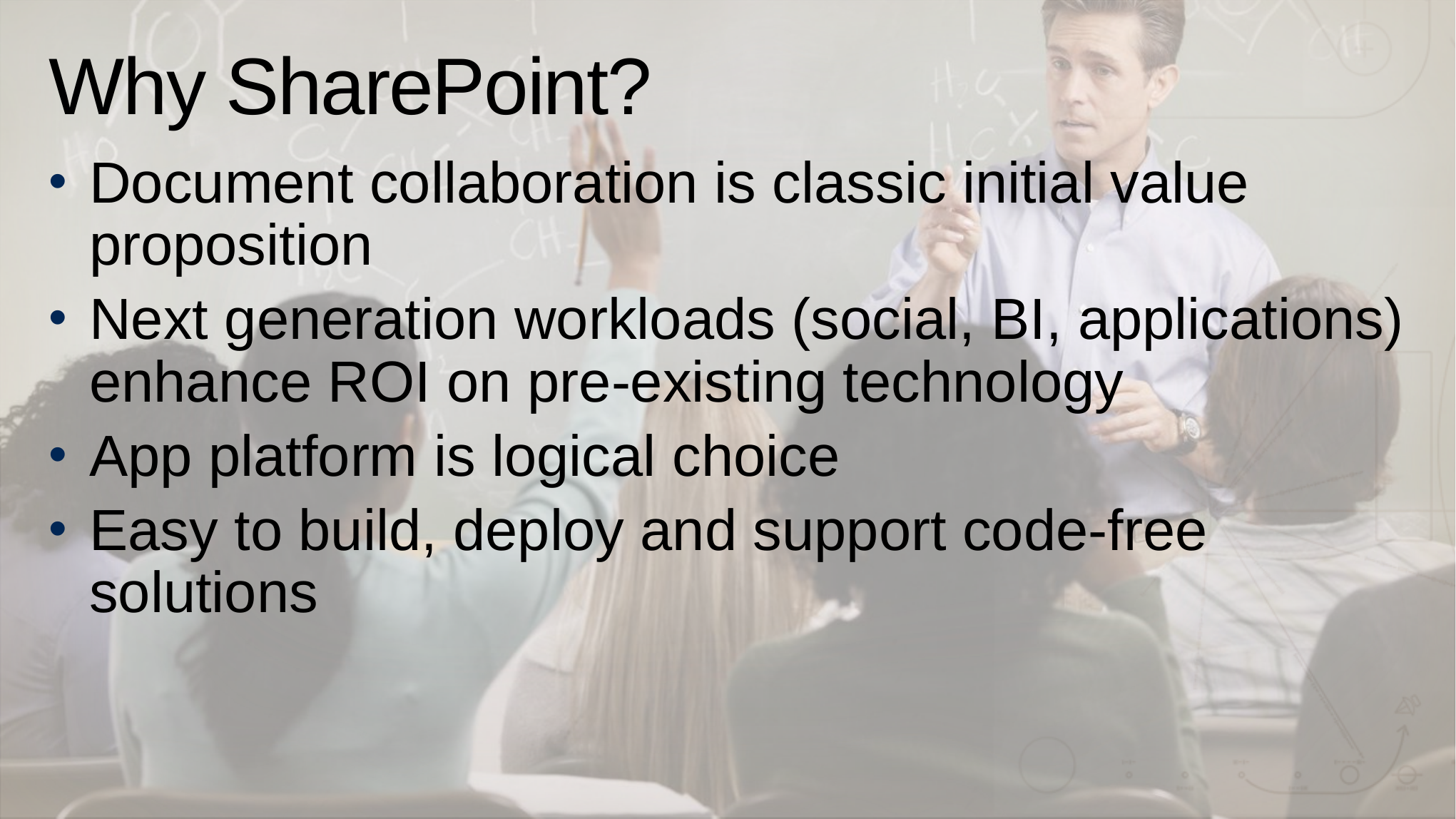

# Why SharePoint?
Document collaboration is classic initial value proposition
Next generation workloads (social, BI, applications) enhance ROI on pre-existing technology
App platform is logical choice
Easy to build, deploy and support code-free solutions